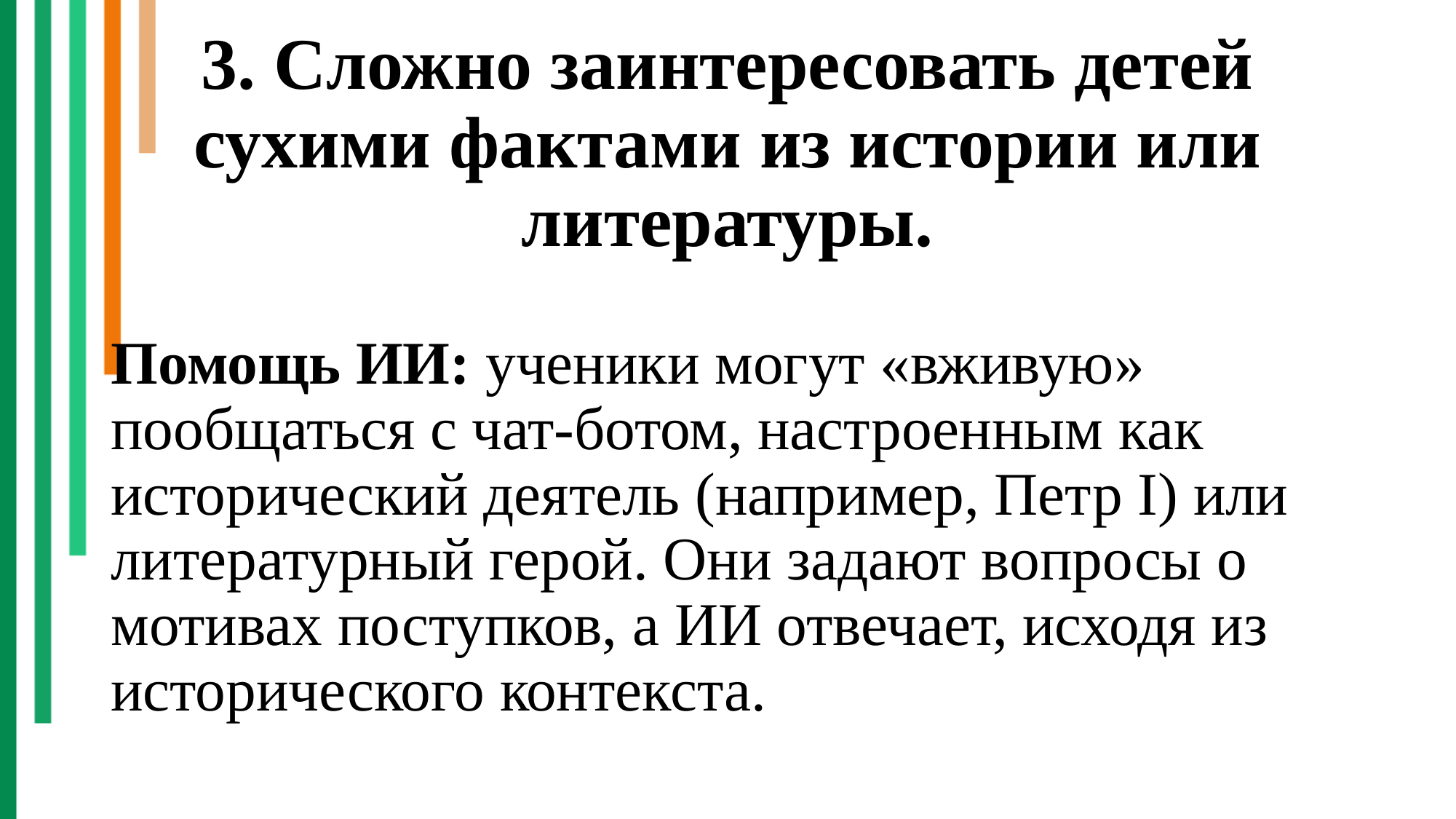

# 3. Сложно заинтересовать детей сухими фактами из истории или литературы.
Помощь ИИ: ученики могут «вживую» пообщаться с чат-ботом, настроенным как исторический деятель (например, Петр I) или литературный герой. Они задают вопросы о мотивах поступков, а ИИ отвечает, исходя из исторического контекста.